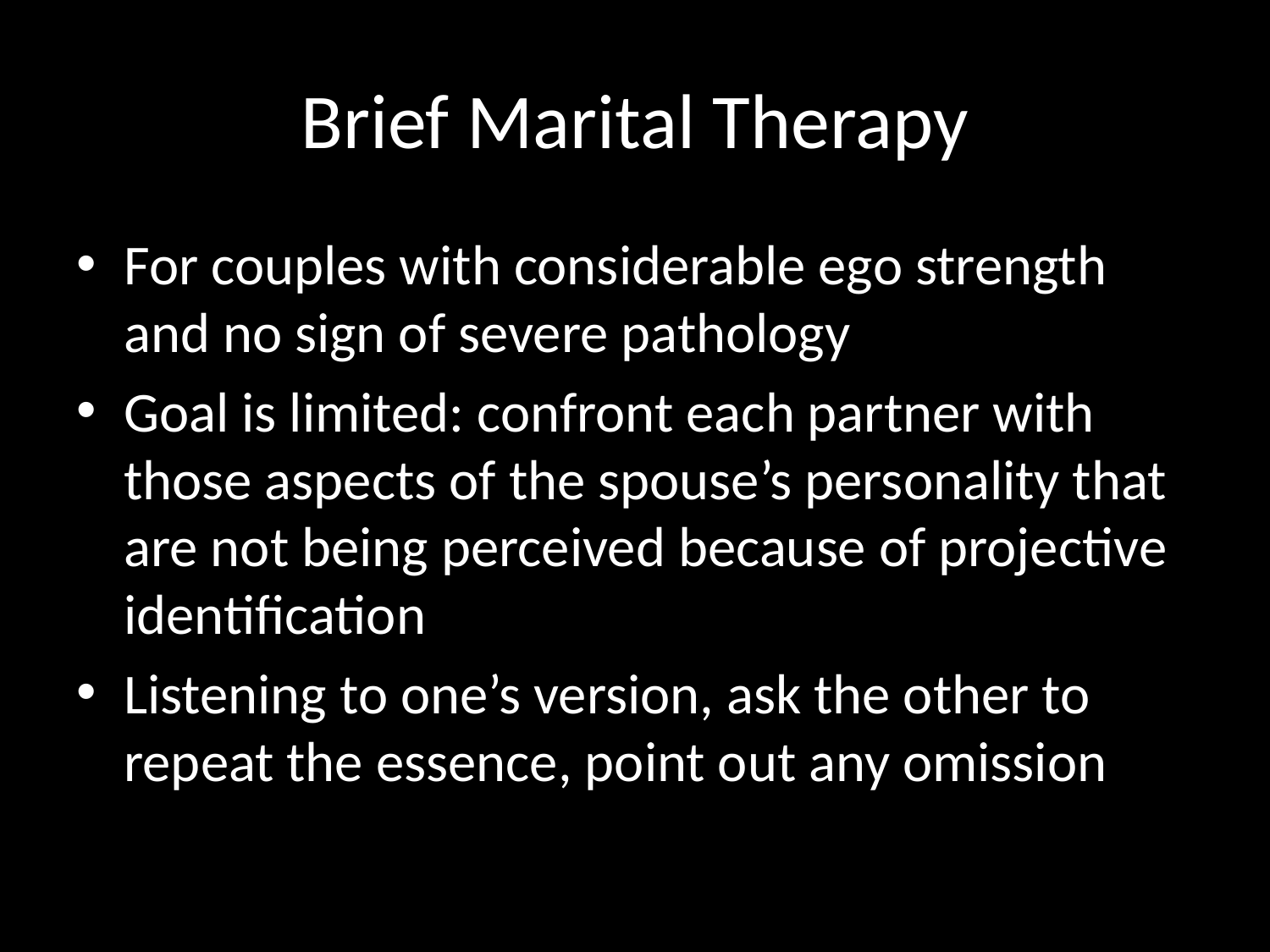

# Brief Marital Therapy
For couples with considerable ego strength and no sign of severe pathology
Goal is limited: confront each partner with those aspects of the spouse’s personality that are not being perceived because of projective identification
Listening to one’s version, ask the other to repeat the essence, point out any omission